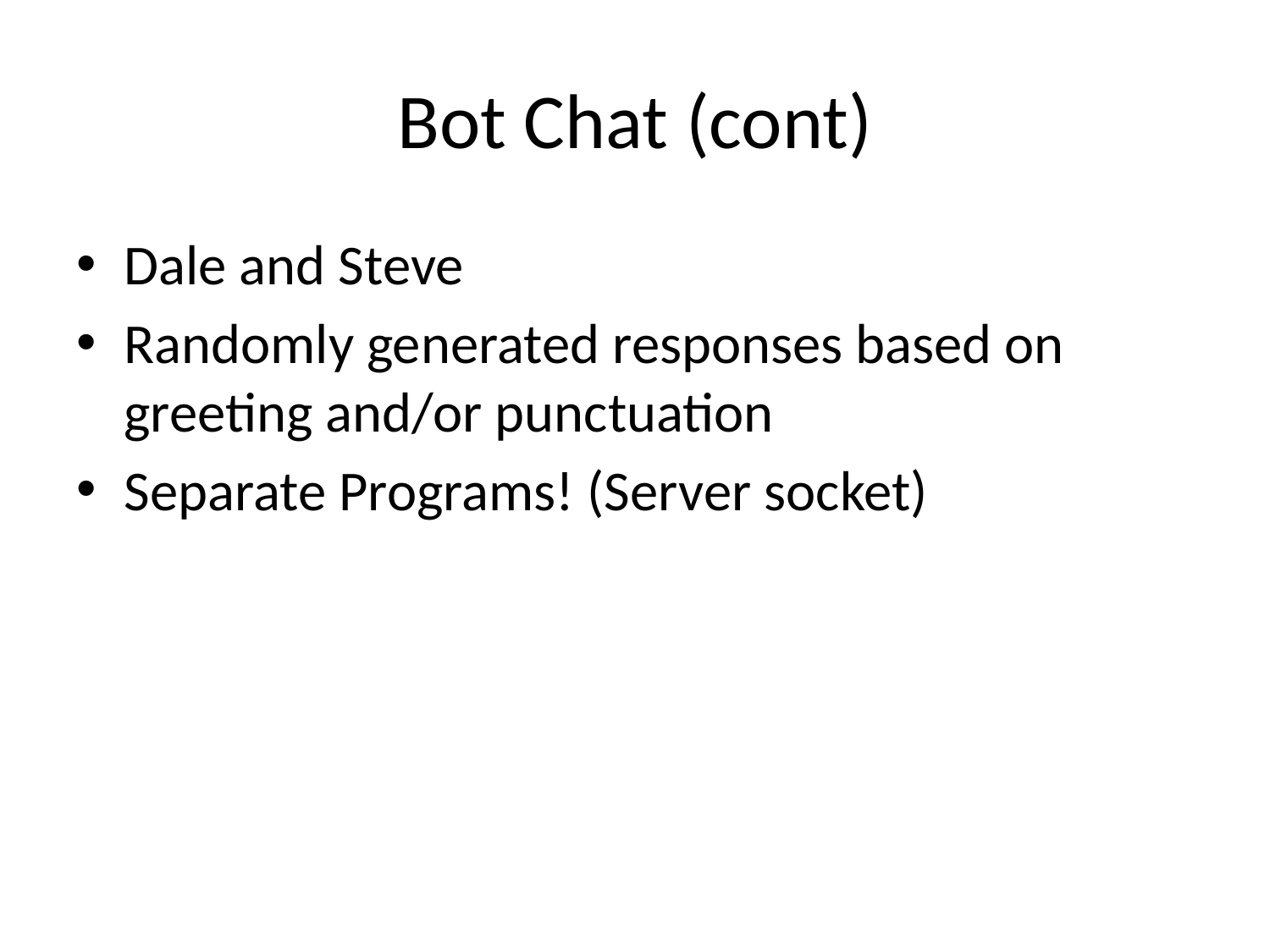

# Bot Chat (cont)
Dale and Steve
Randomly generated responses based on greeting and/or punctuation
Separate Programs! (Server socket)